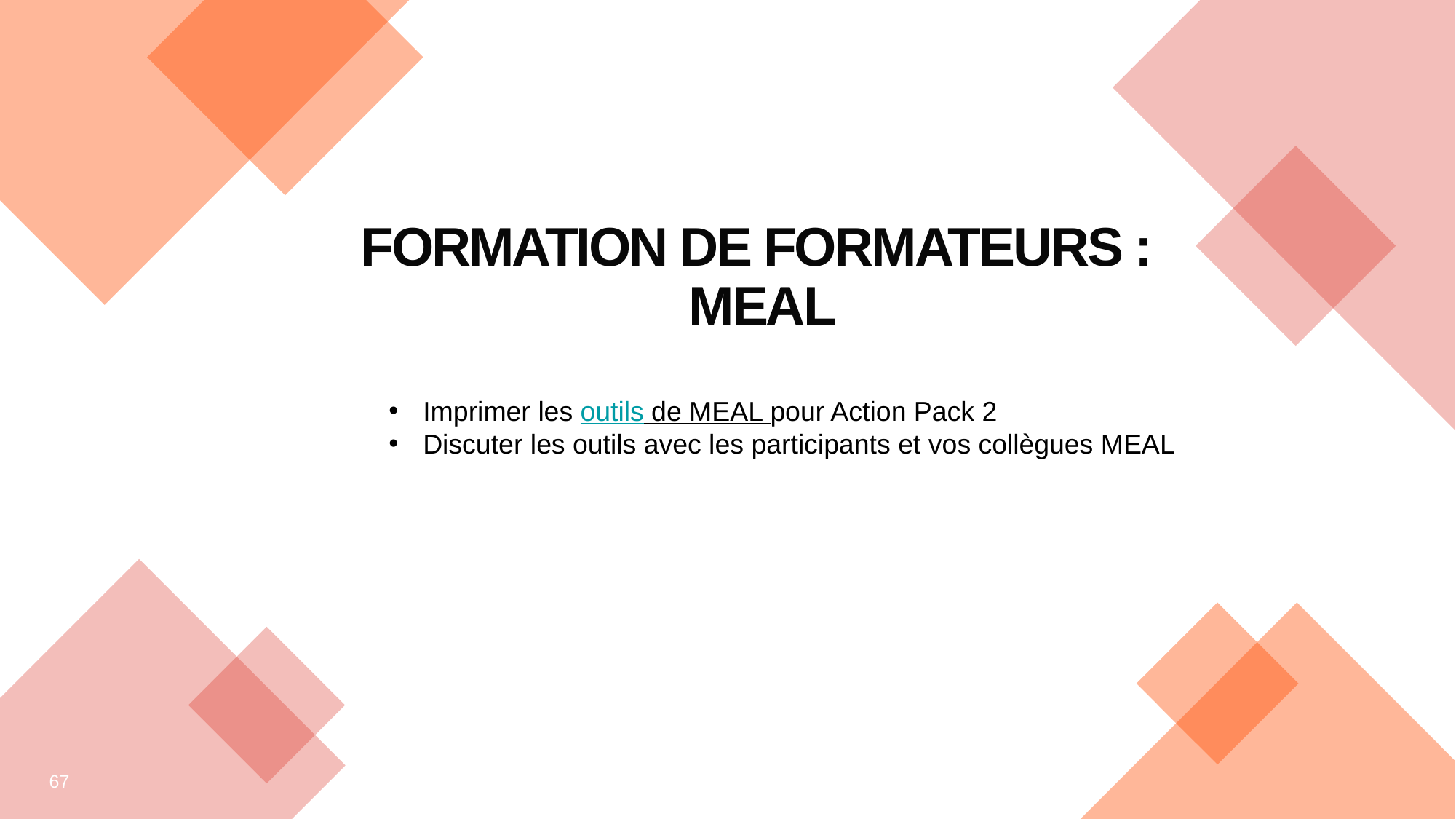

# Formation de formateurs : meal

Imprimer les outils de MEAL pour Action Pack 2
Discuter les outils avec les participants et vos collègues MEAL

67